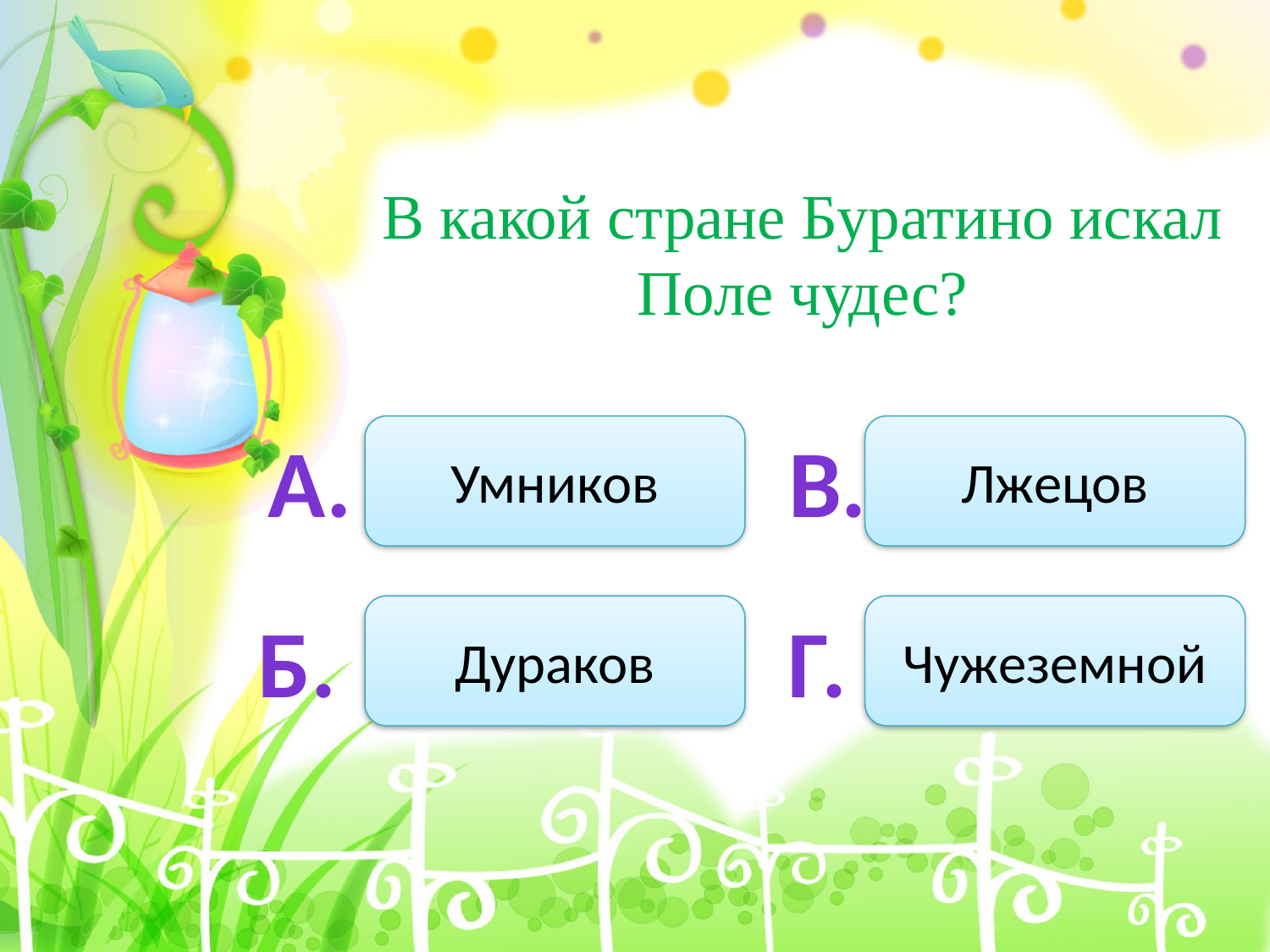

В какой стране Буратино искал Поле чудес?
А.
Умников
В.
Лжецов
Б.
Дураков
Г.
Чужеземной